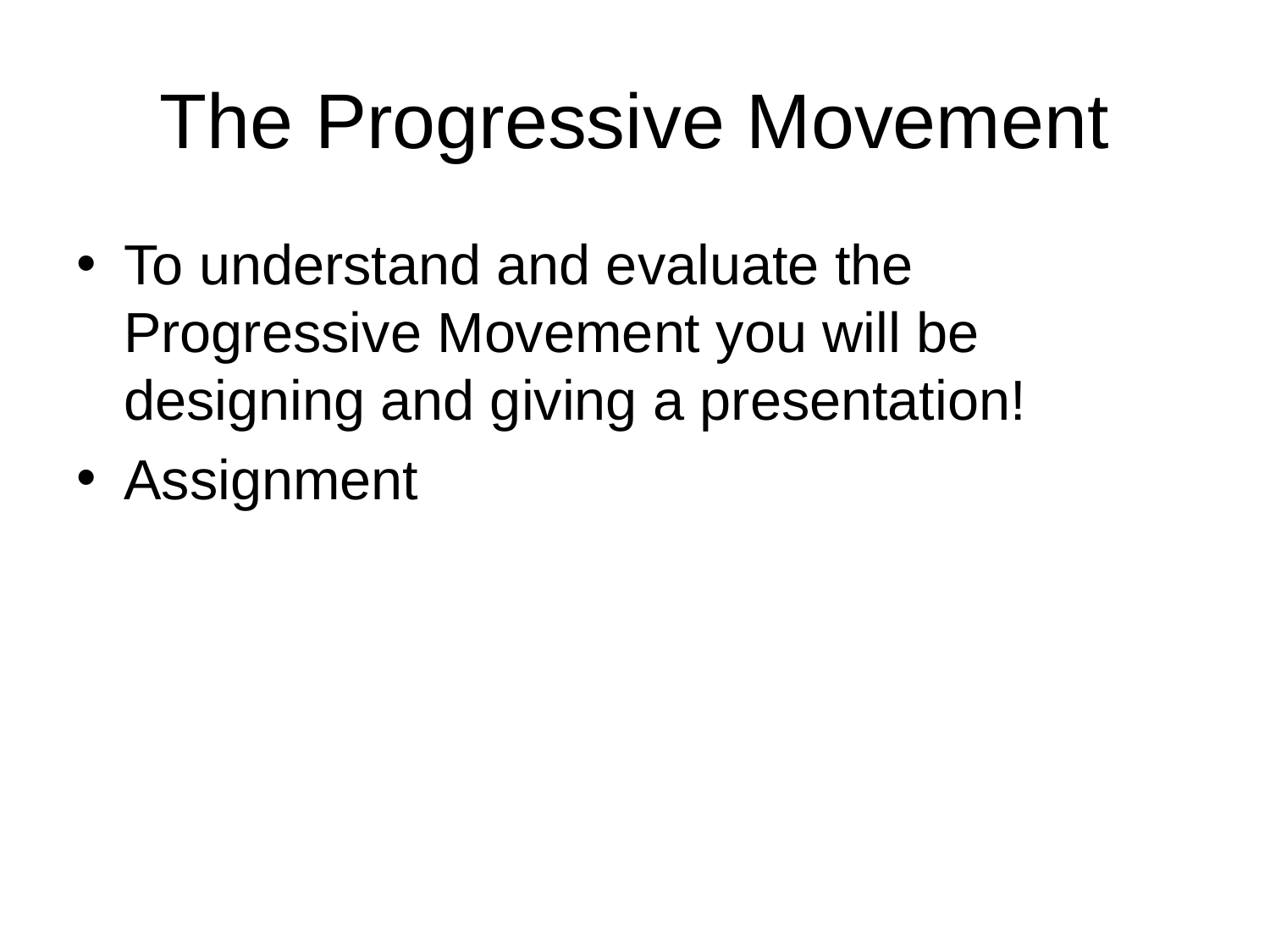

# The Progressive Movement
To understand and evaluate the Progressive Movement you will be designing and giving a presentation!
Assignment